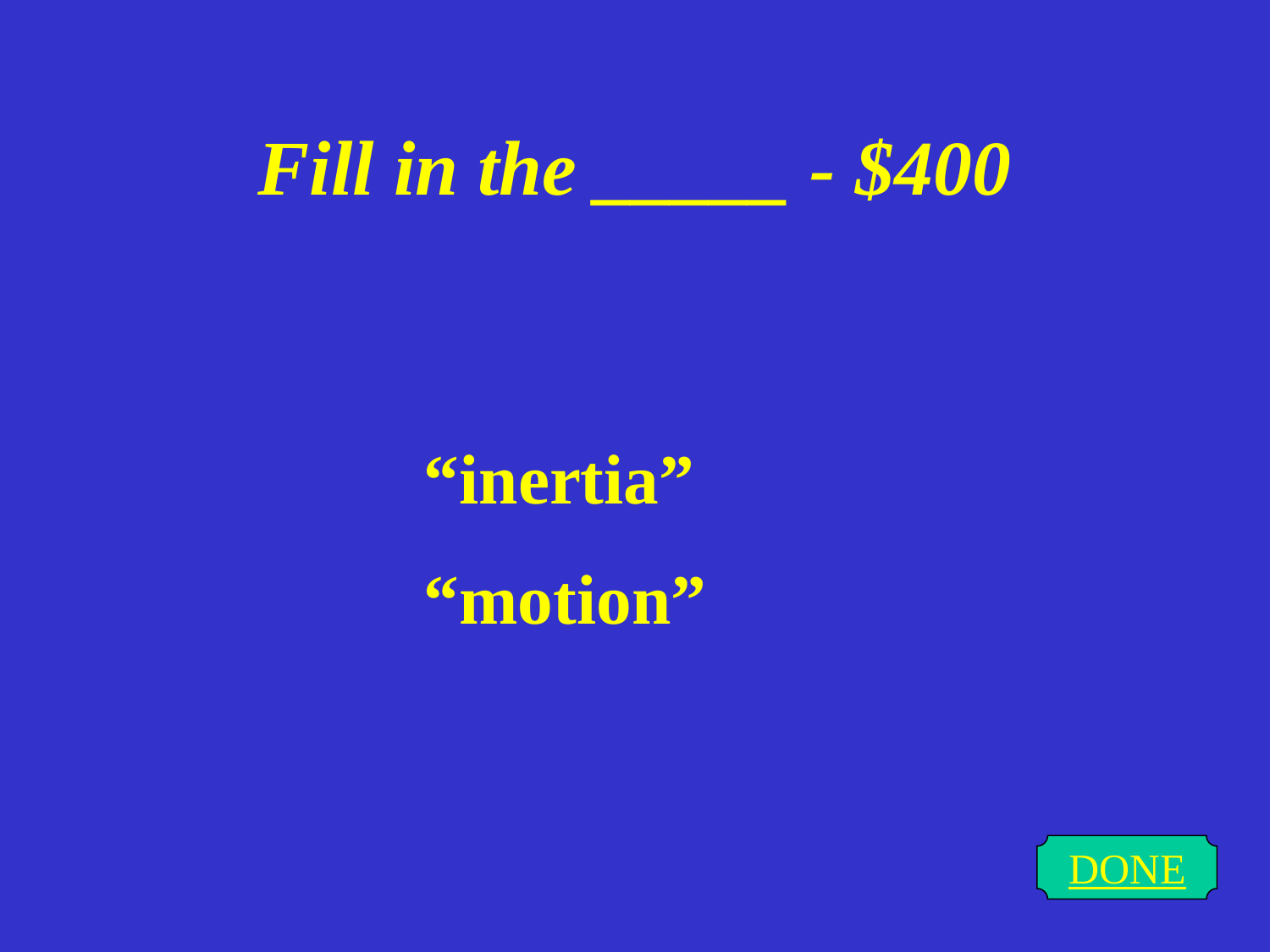

# Fill in the _____ - $400
“inertia”
“motion”

DONE